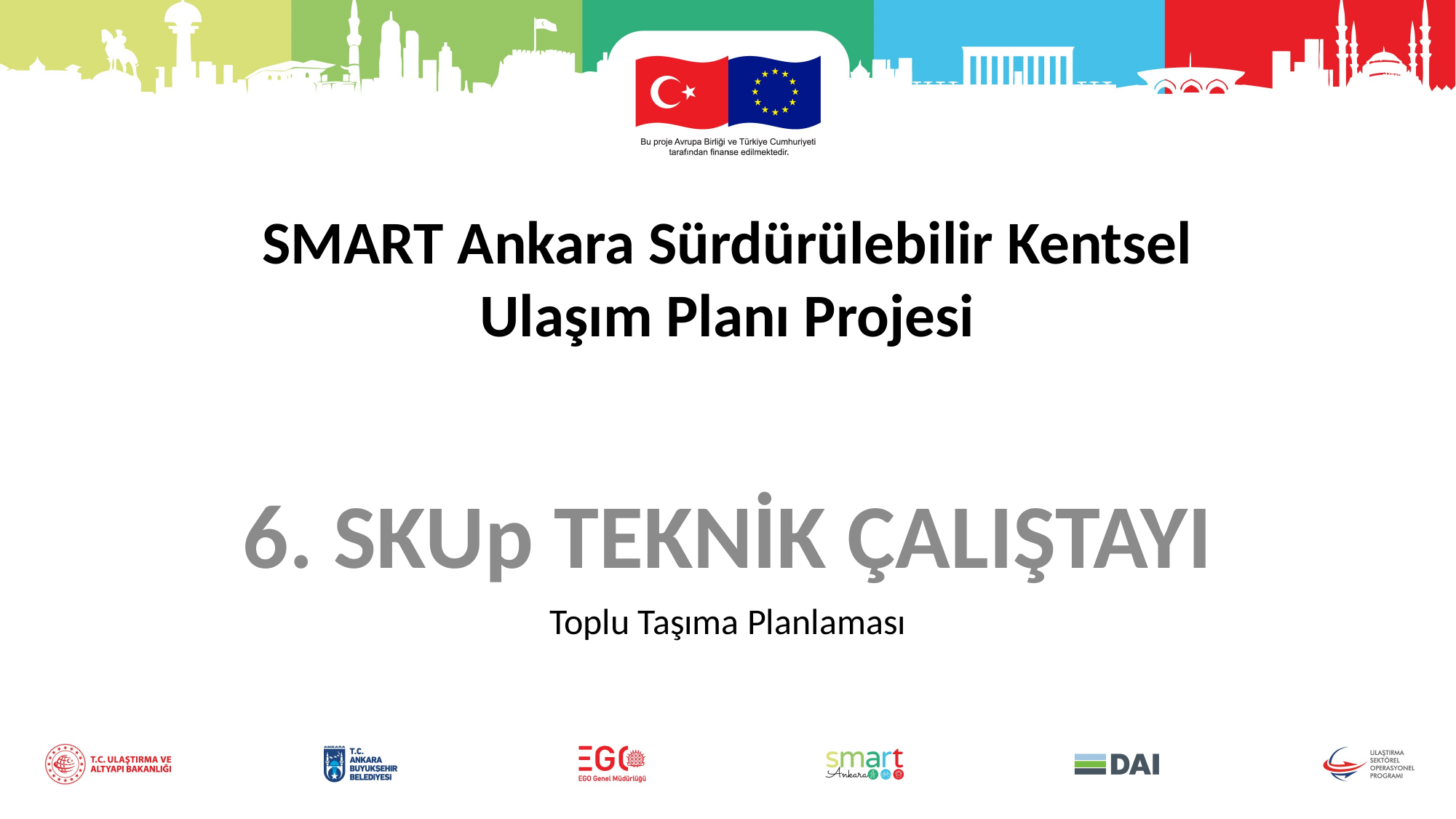

# SMART Ankara Sürdürülebilir Kentsel Ulaşım Planı Projesi
6. SKUp TEKNİK ÇALIŞTAYI
Toplu Taşıma Planlaması